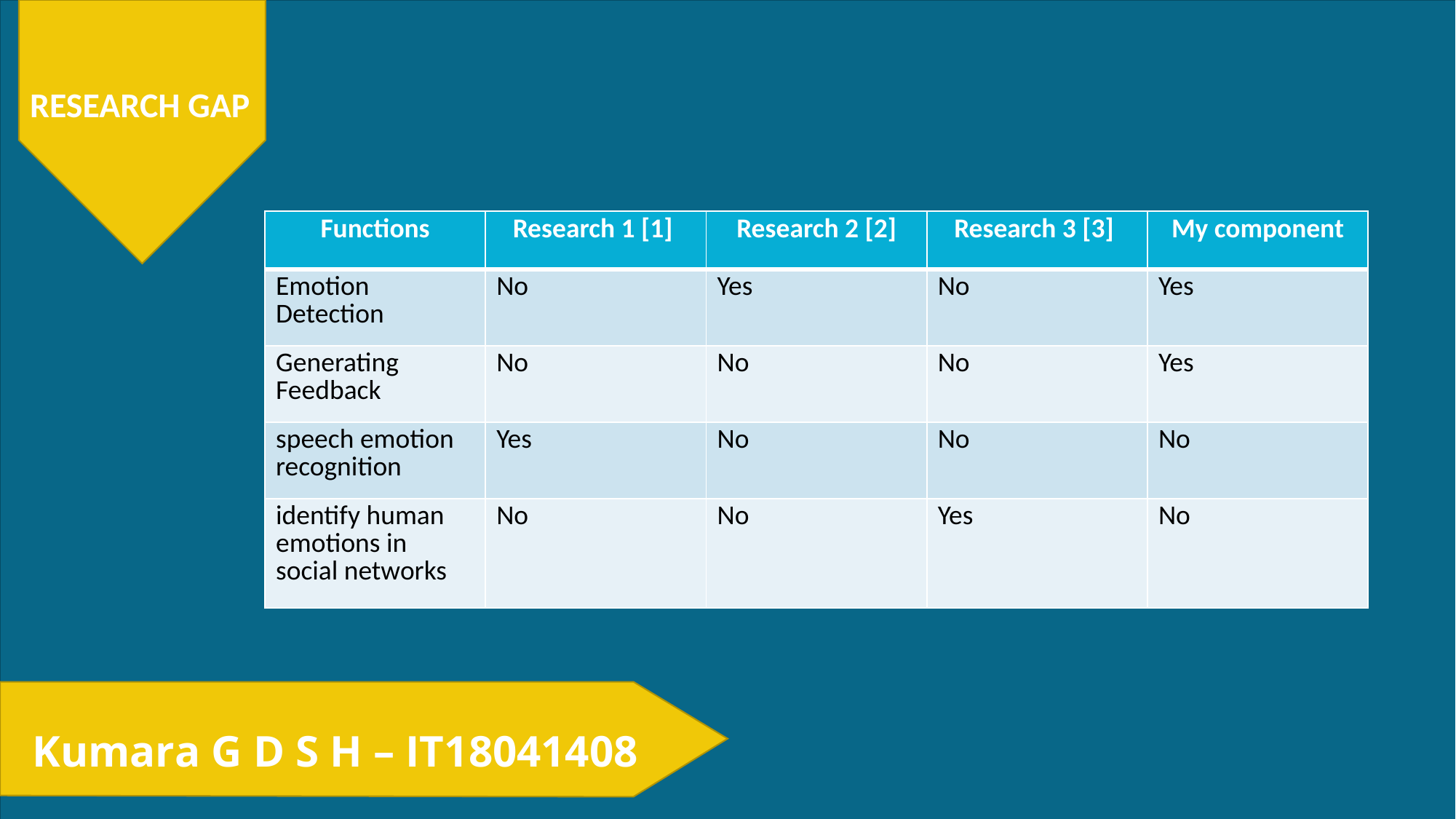

RESEARCH GAP
| Functions | Research 1 [1] | Research 2 [2] | Research 3 [3] | My component |
| --- | --- | --- | --- | --- |
| Emotion Detection | No | Yes | No | Yes |
| Generating Feedback | No | No | No | Yes |
| speech emotion recognition | Yes | No | No | No |
| identify human emotions in social networks | No | No | Yes | No |

Kumara G D S H – IT18041408